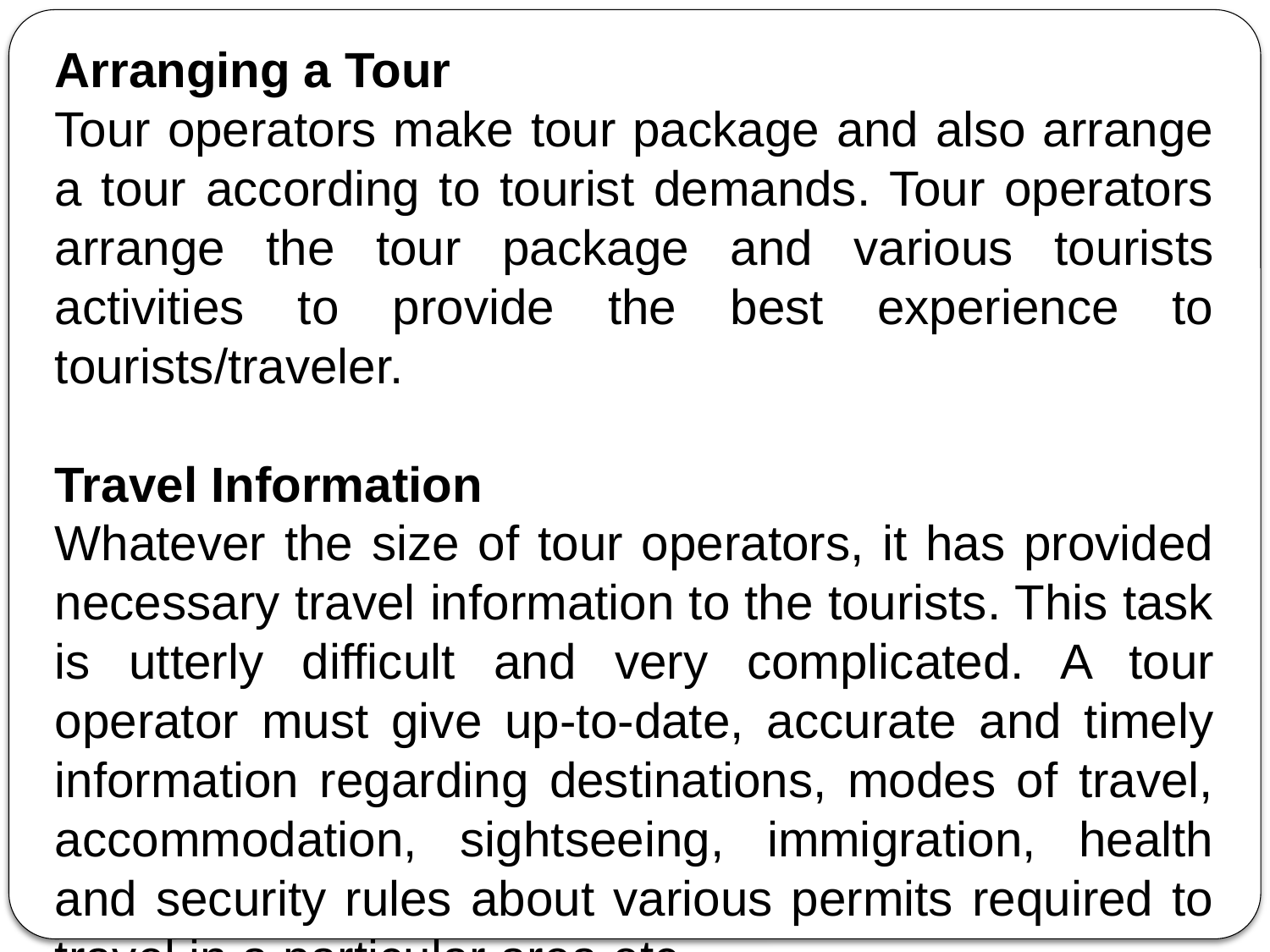

Arranging a Tour
Tour operators make tour package and also arrange a tour according to tourist demands. Tour operators arrange the tour package and various tourists activities to provide the best experience to tourists/traveler.

Travel Information
Whatever the size of tour operators, it has provided necessary travel information to the tourists. This task is utterly difficult and very complicated. A tour operator must give up-to-date, accurate and timely information regarding destinations, modes of travel, accommodation, sightseeing, immigration, health and security rules about various permits required to travel in a particular area etc.